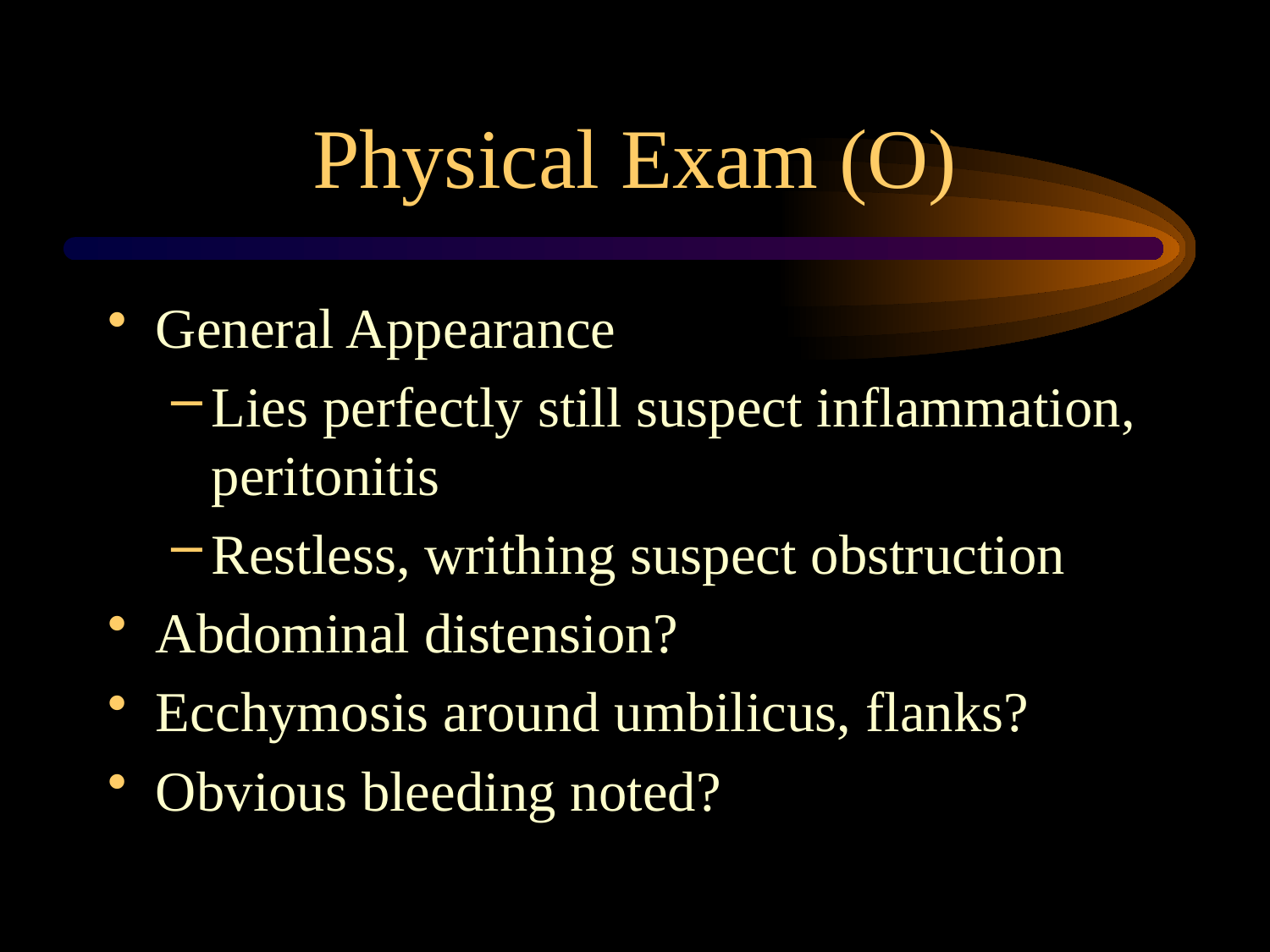

# Physical Exam (O)
General Appearance
Lies perfectly still suspect inflammation, peritonitis
Restless, writhing suspect obstruction
Abdominal distension?
Ecchymosis around umbilicus, flanks?
Obvious bleeding noted?